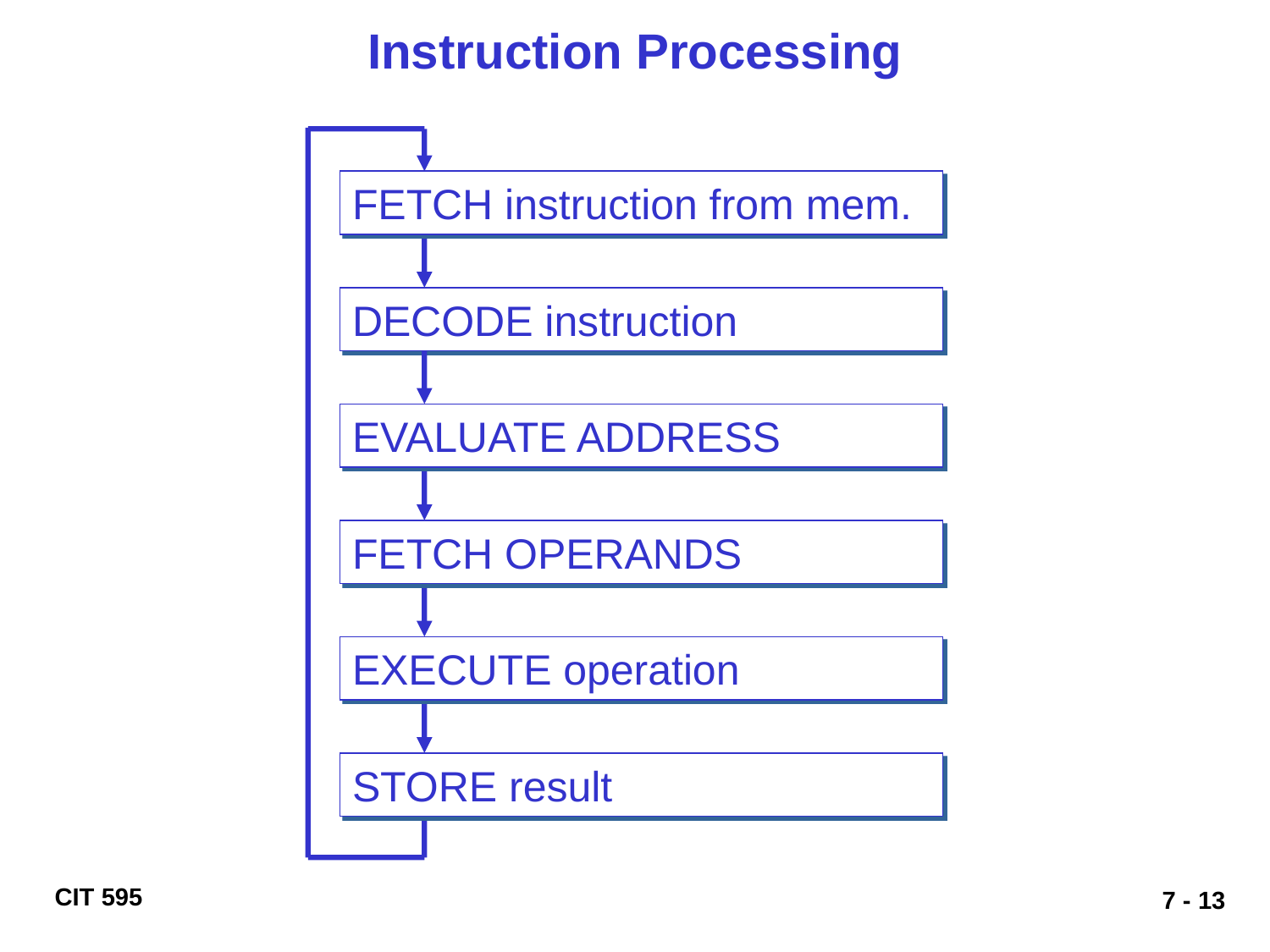

# Instruction Processing

FETCH instruction from mem.

DECODE instruction

EVALUATE ADDRESS

FETCH OPERANDS

EXECUTE operation

STORE result
7 - 13